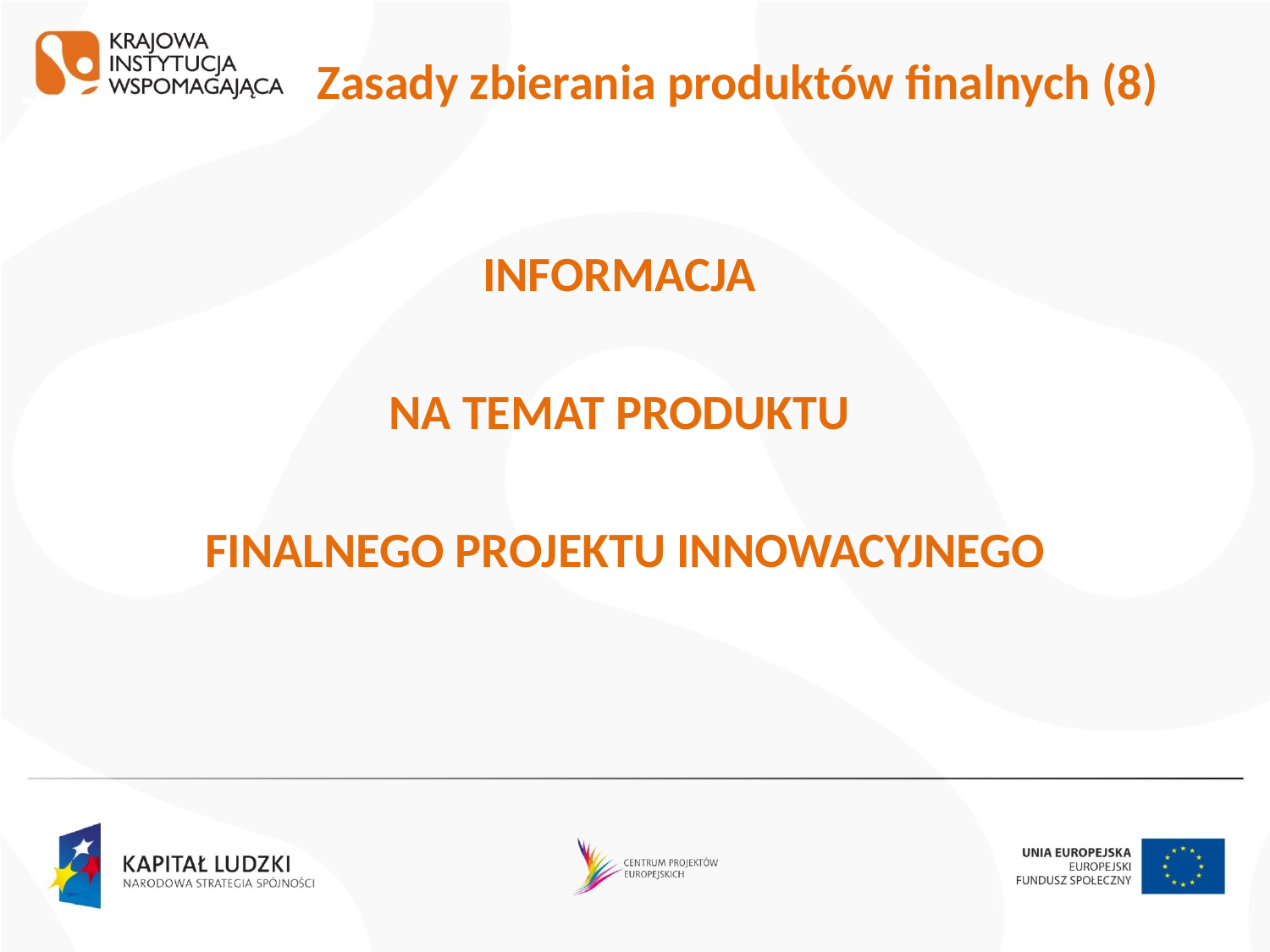

# Zasady zbierania produktów finalnych (8)
INFORMACJA

NA TEMAT PRODUKTU

FINALNEGO PROJEKTU INNOWACYJNEGO